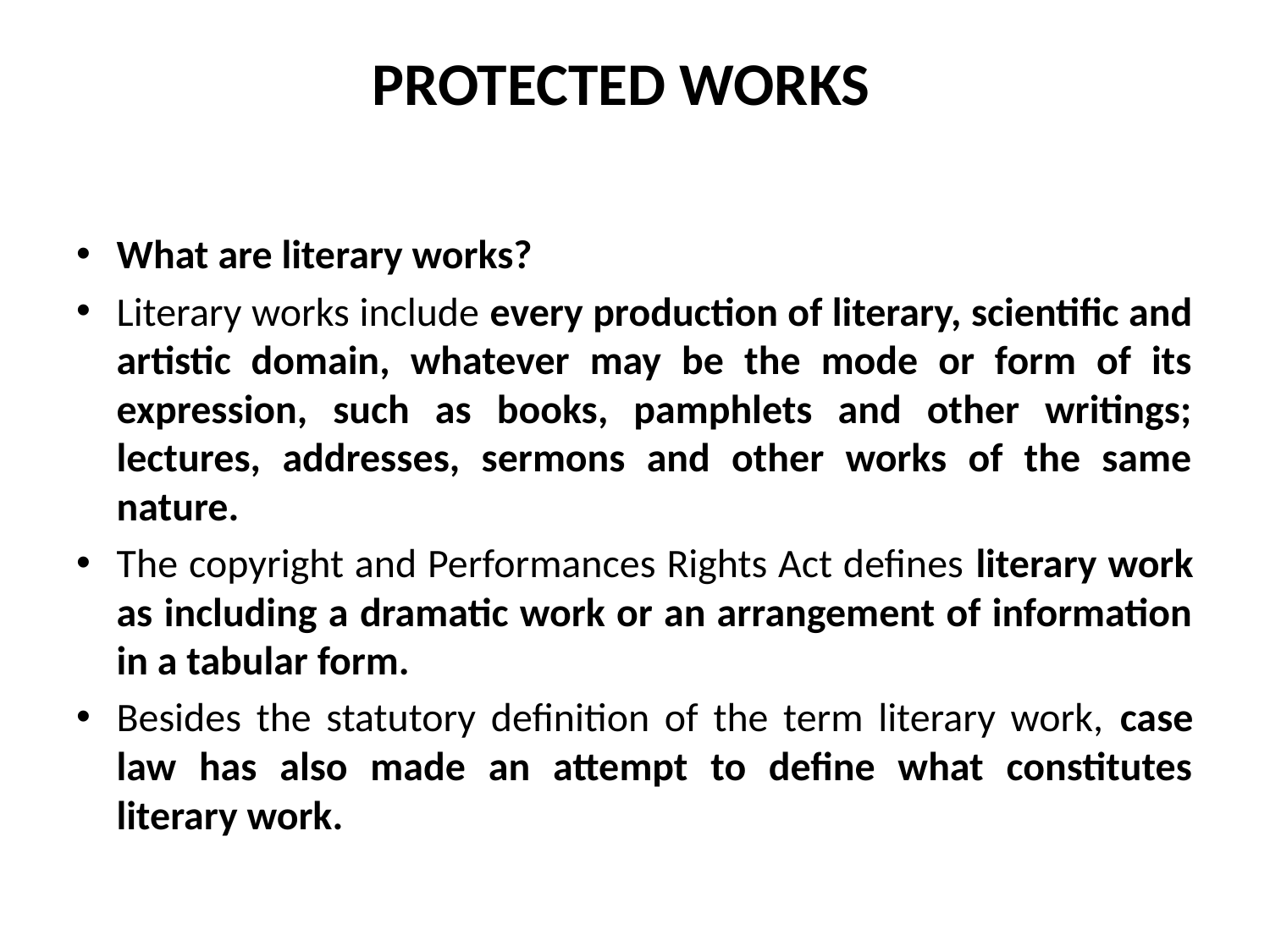

# PROTECTED WORKS
What are literary works?
Literary works include every production of literary, scientific and artistic domain, whatever may be the mode or form of its expression, such as books, pamphlets and other writings; lectures, addresses, sermons and other works of the same nature.
The copyright and Performances Rights Act defines literary work as including a dramatic work or an arrangement of information in a tabular form.
Besides the statutory definition of the term literary work, case law has also made an attempt to define what constitutes literary work.